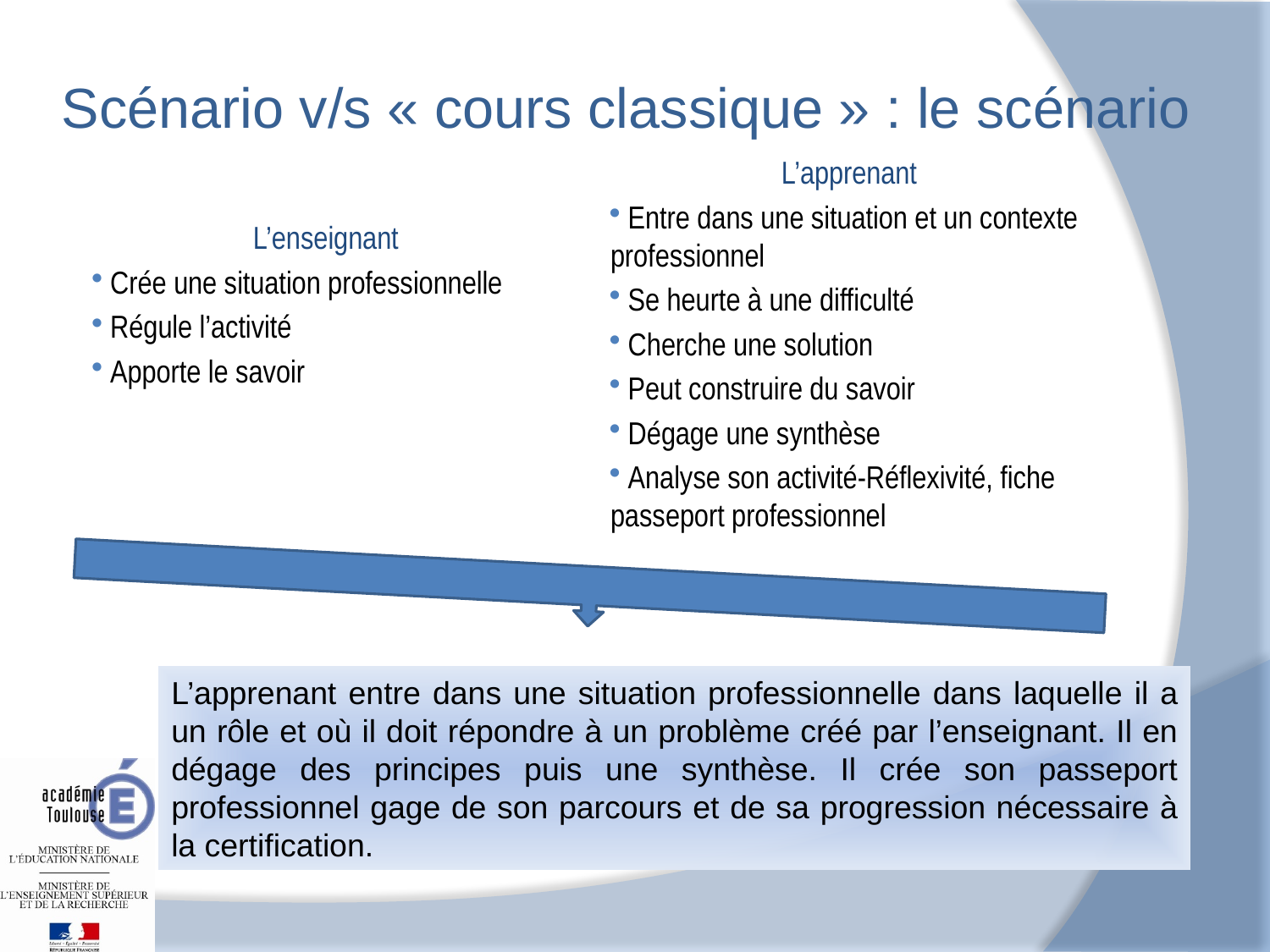

Scénario v/s « cours classique » : le scénario
L’apprenant
 Entre dans une situation et un contexte professionnel
 Se heurte à une difficulté
 Cherche une solution
 Peut construire du savoir
 Dégage une synthèse
 Analyse son activité-Réflexivité, fiche passeport professionnel
L’enseignant
 Crée une situation professionnelle
 Régule l’activité
 Apporte le savoir

L’apprenant entre dans une situation professionnelle dans laquelle il a un rôle et où il doit répondre à un problème créé par l’enseignant. Il en dégage des principes puis une synthèse. Il crée son passeport professionnel gage de son parcours et de sa progression nécessaire à la certification.